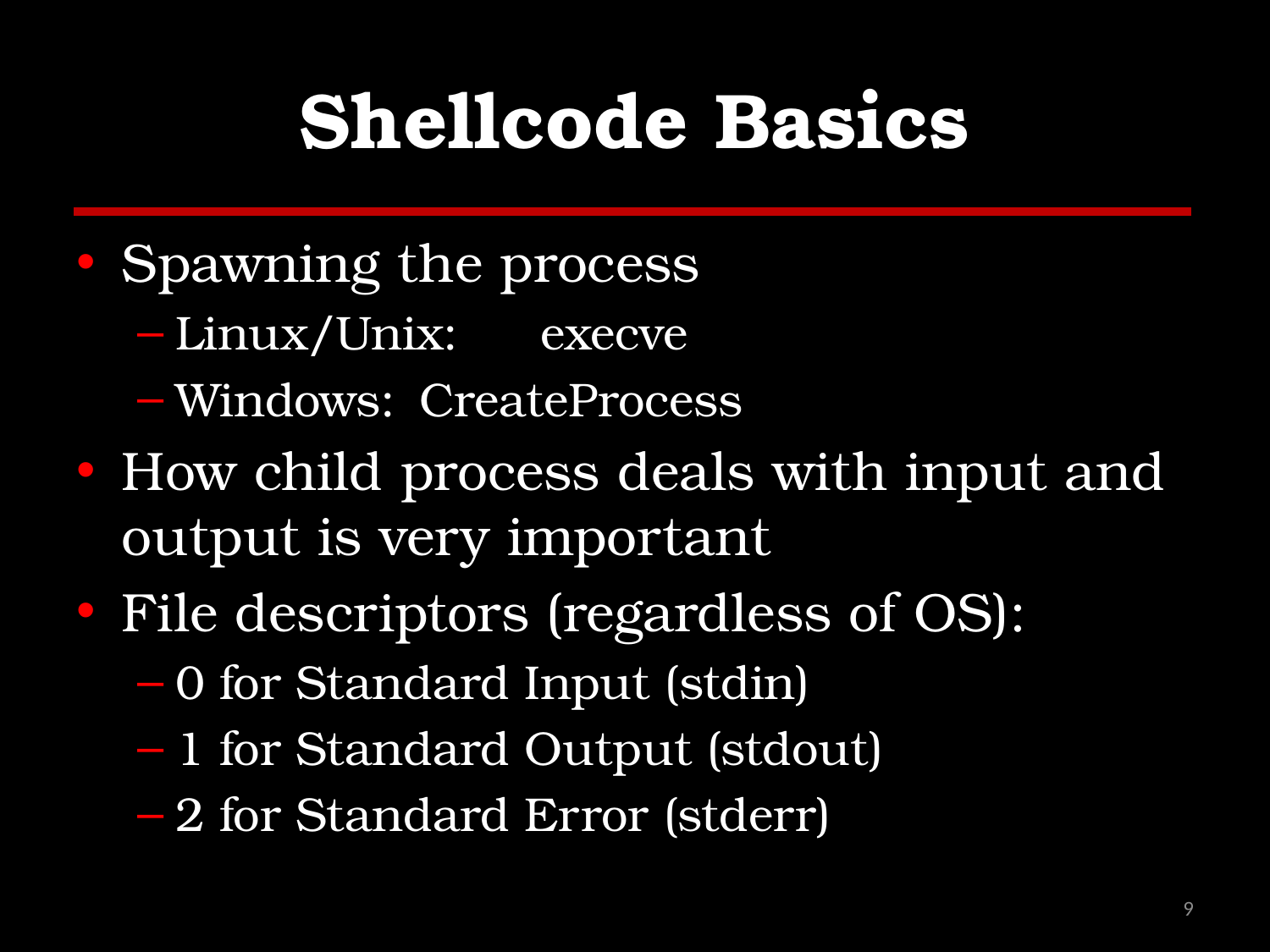

# Shellcode Basics
Spawning the process
Linux/Unix:	execve
Windows:	CreateProcess
How child process deals with input and output is very important
File descriptors (regardless of OS):
0 for Standard Input (stdin)
1 for Standard Output (stdout)
2 for Standard Error (stderr)

9